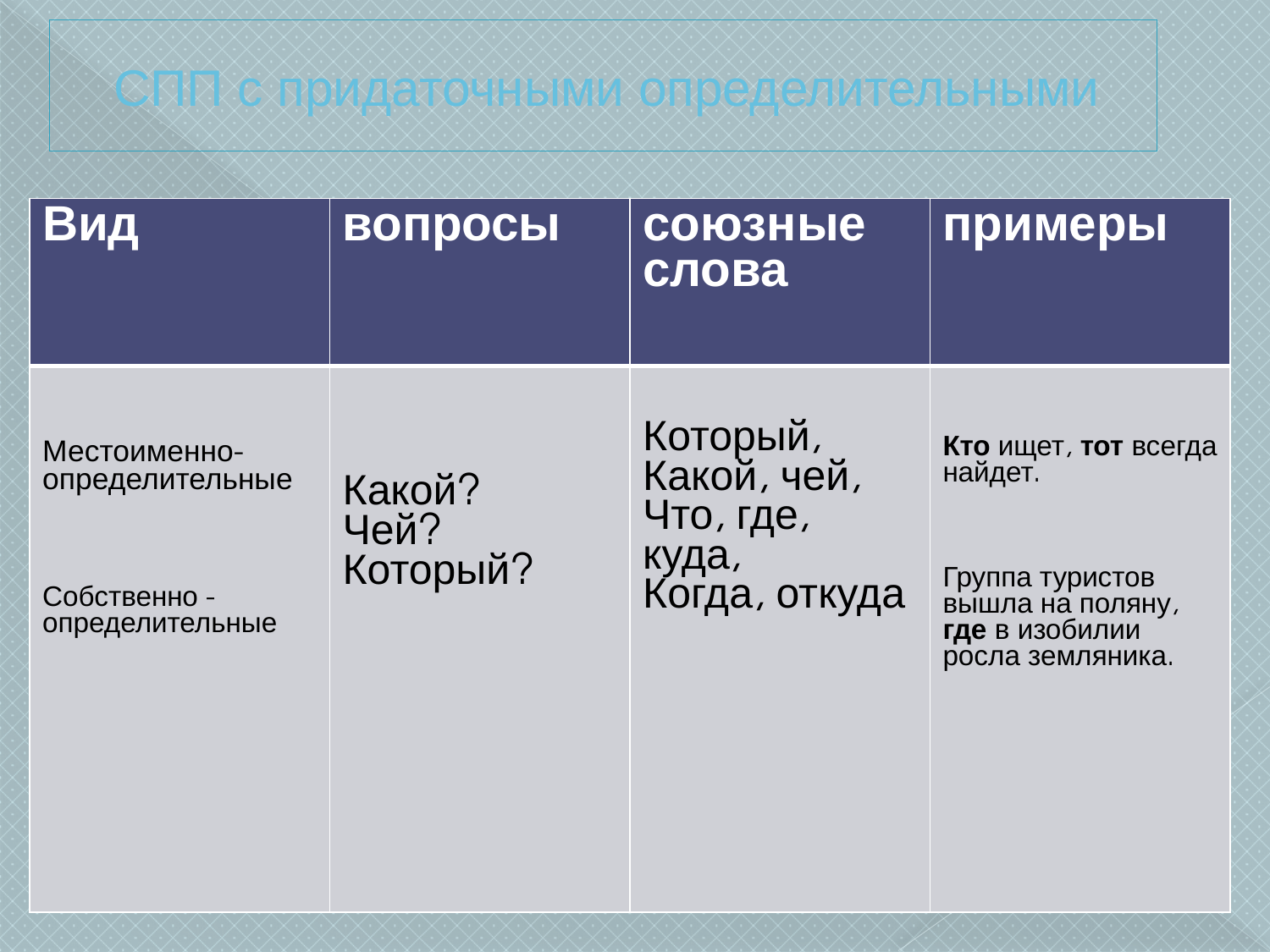

# СПП с придаточными определительными
| Вид | вопросы | союзные слова | примеры |
| --- | --- | --- | --- |
| Местоименно-определительные Собственно - определительные | Какой? Чей? Который? | Который, Какой, чей, Что, где, куда, Когда, откуда | Кто ищет, тот всегда найдет. Группа туристов вышла на поляну, где в изобилии росла земляника. |